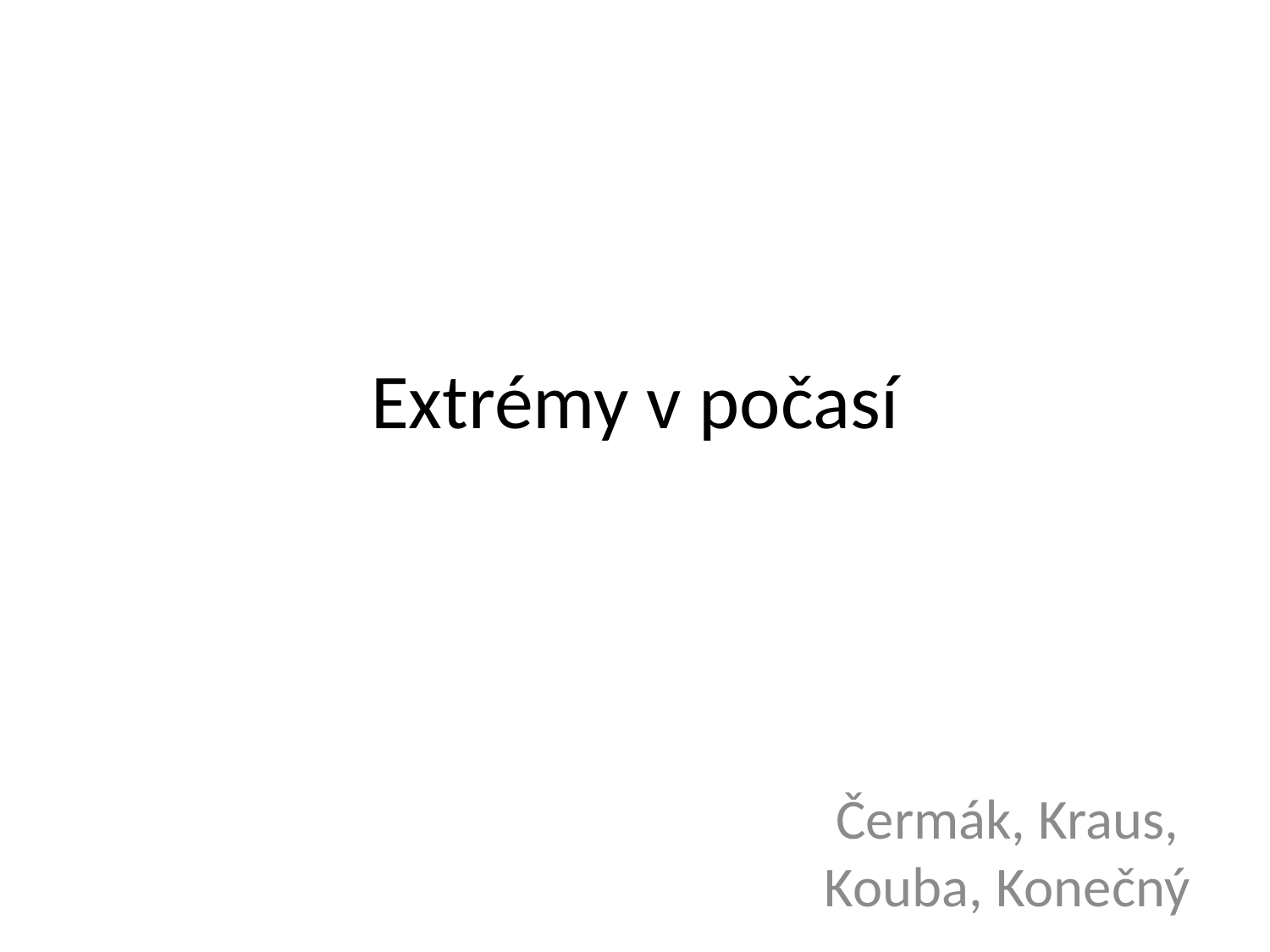

# Extrémy v počasí
Čermák, Kraus, Kouba, Konečný